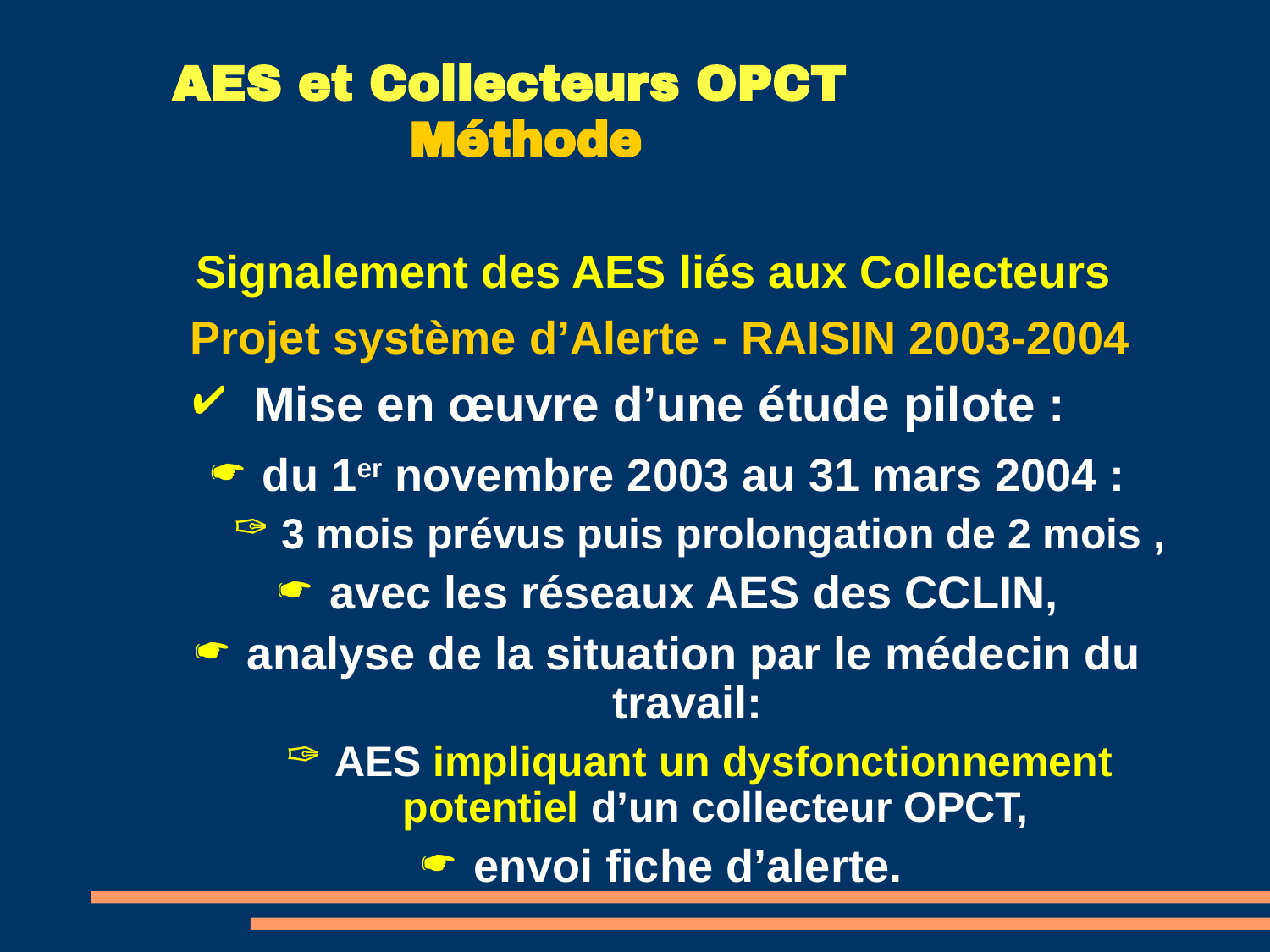

AES et Collecteurs OPCT
 Méthode
Signalement des AES liés aux Collecteurs
Projet système d’Alerte - RAISIN 2003-2004
 Mise en œuvre d’une étude pilote :
 du 1er novembre 2003 au 31 mars 2004 :
 3 mois prévus puis prolongation de 2 mois ,
 avec les réseaux AES des CCLIN,
 analyse de la situation par le médecin du travail:
 AES impliquant un dysfonctionnement potentiel d’un collecteur OPCT,
 envoi fiche d’alerte.